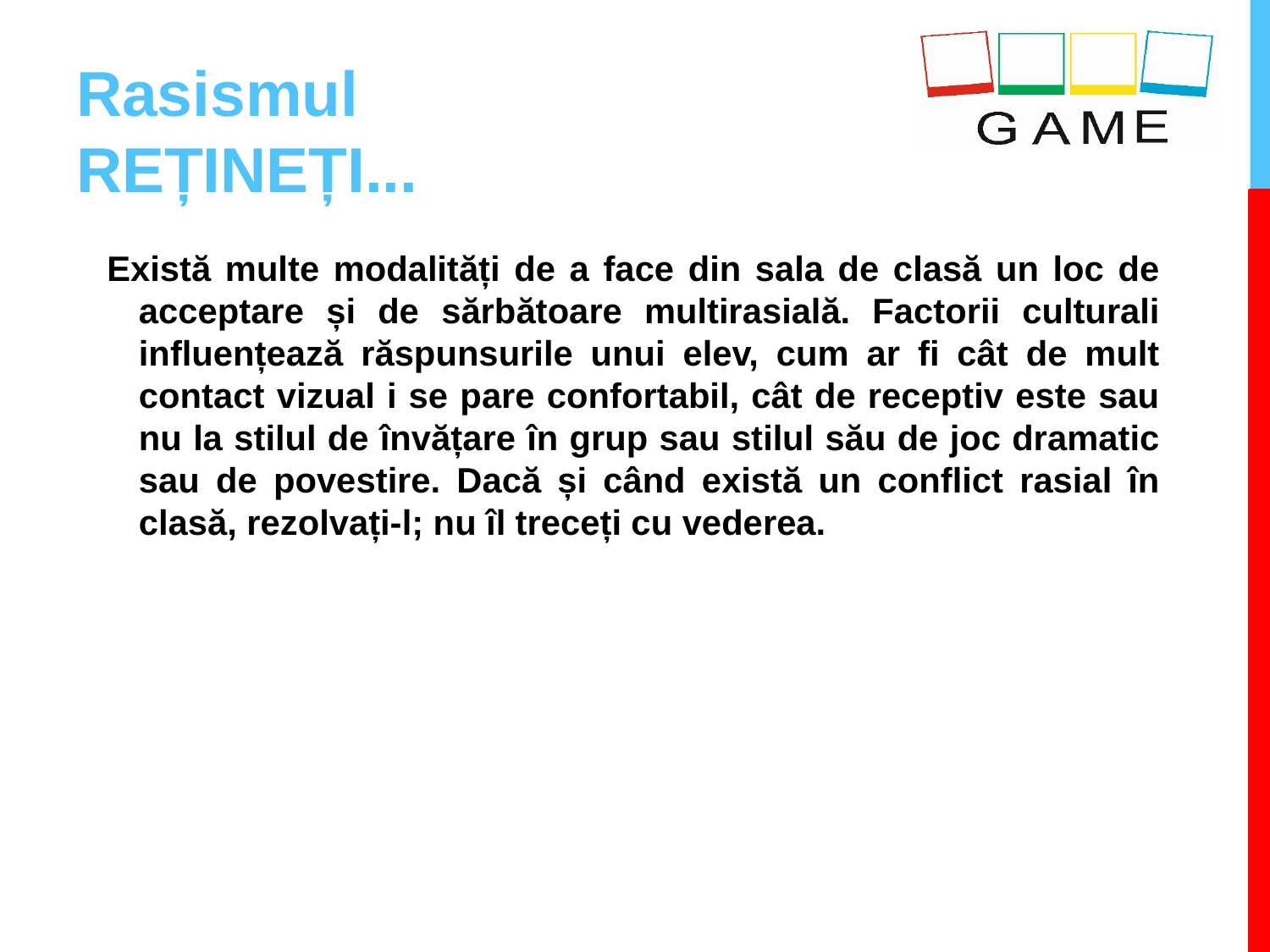

# Rasismul REȚINEȚI...
Există multe modalități de a face din sala de clasă un loc de acceptare și de sărbătoare multirasială. Factorii culturali influențează răspunsurile unui elev, cum ar fi cât de mult contact vizual i se pare confortabil, cât de receptiv este sau nu la stilul de învățare în grup sau stilul său de joc dramatic sau de povestire. Dacă și când există un conflict rasial în clasă, rezolvați-l; nu îl treceți cu vederea.